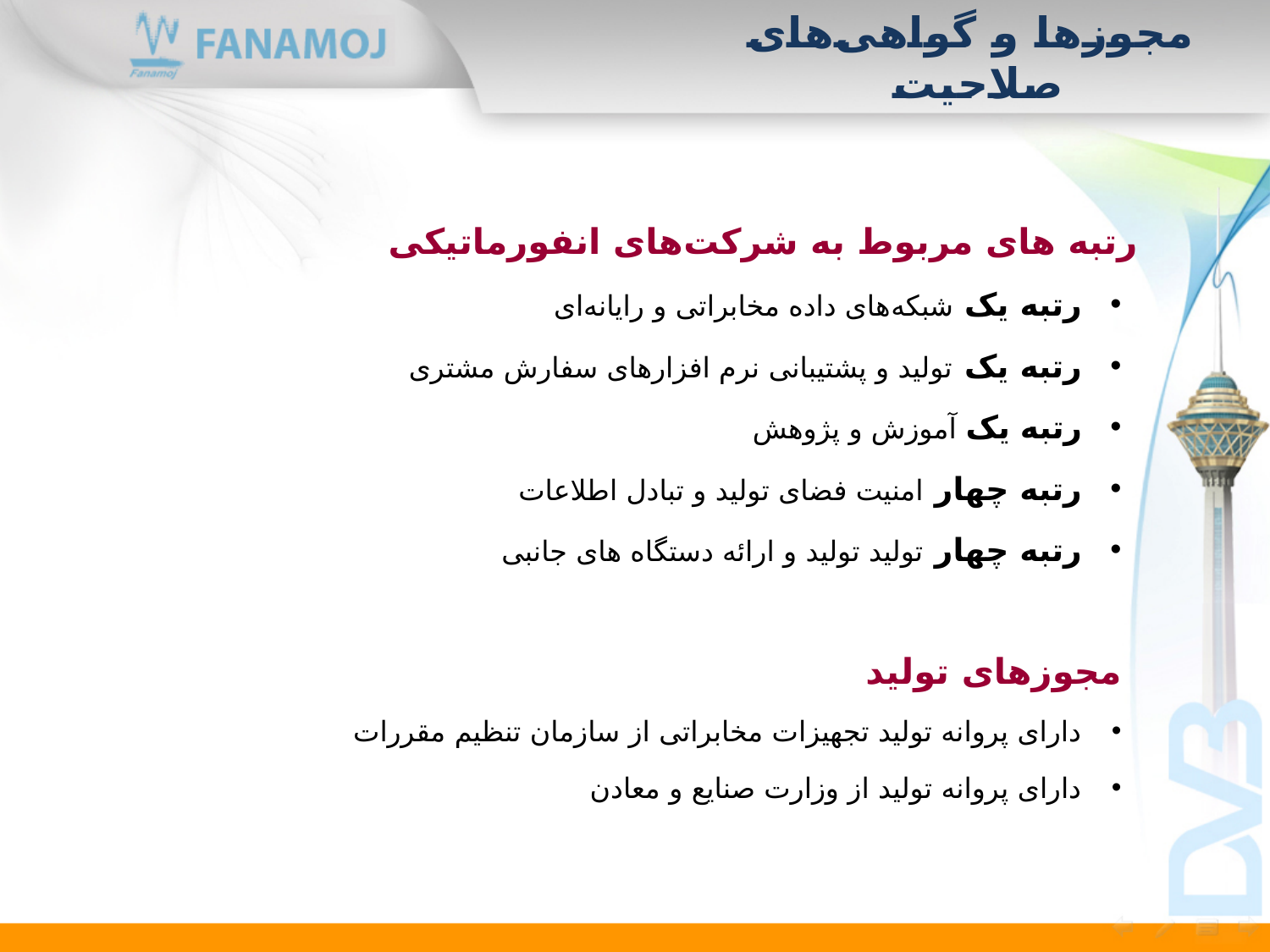

مجوزها و گواهی‌های صلاحیت
رتبه های مربوط به شرکت‌های انفورماتیکی
رتبه یک شبکه‌های داده مخابراتی و رایانه‌ای
رتبه یک تولید و پشتیبانی نرم افزارهای سفارش مشتری
رتبه یک آموزش و پژوهش
رتبه چهار امنیت فضای تولید و تبادل اطلاعات
رتبه چهار تولید تولید و ارائه دستگاه های جانبی

مجوزهای تولید
دارای پروانه تولید تجهیزات مخابراتی از سازمان تنظیم مقررات
دارای پروانه تولید از وزارت صنایع و معادن